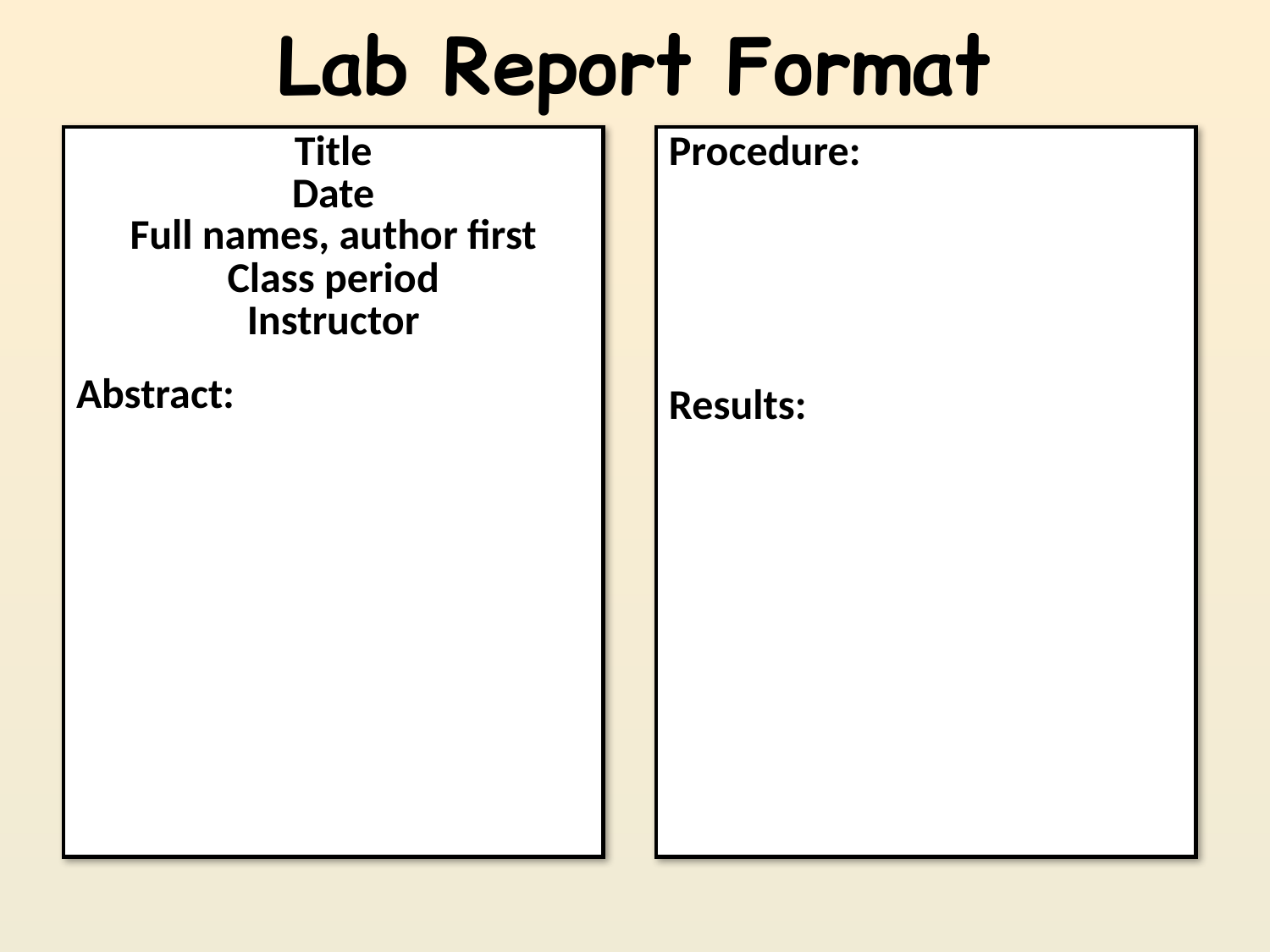

# Lab Report Format
| Title Date Full names, author first Class period Instructor Abstract: |
| --- |
| Procedure: Results: |
| --- |